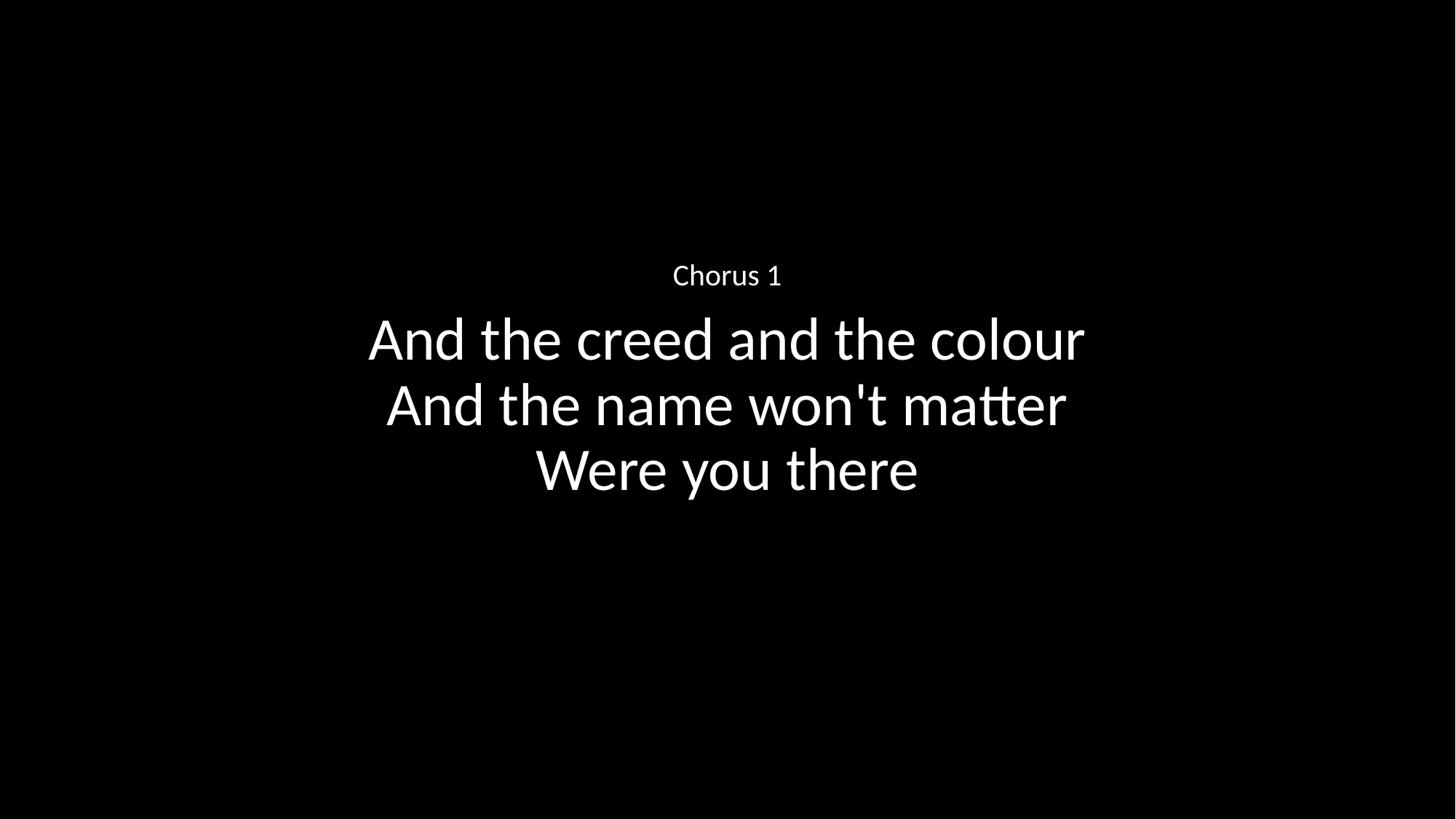

Chorus 1
And the creed and the colour
And the name won't matter
Were you there